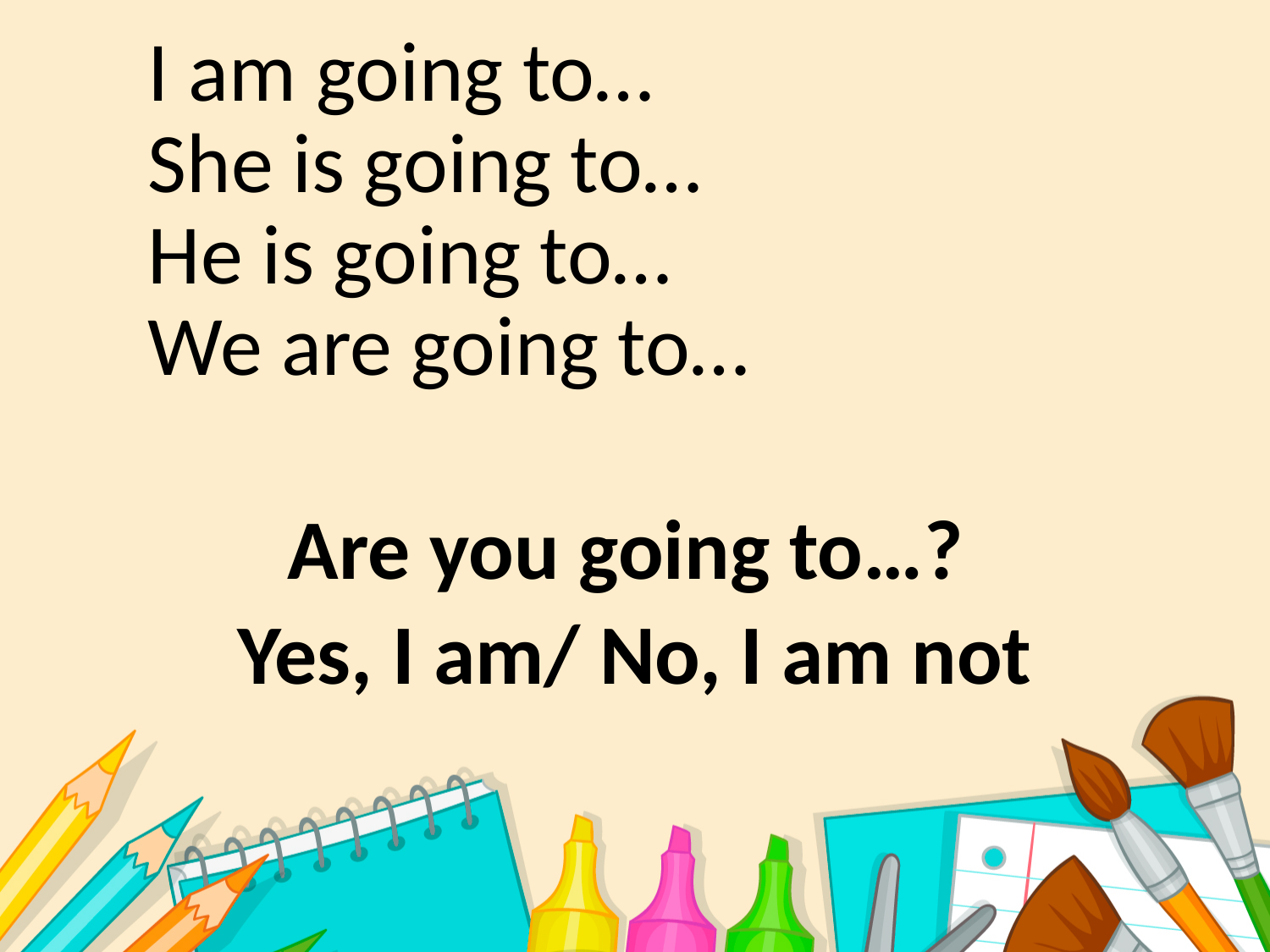

# I am going to… She is going to… He is going to… We are going to…
Are you going to…?
Yes, I am/ No, I am not